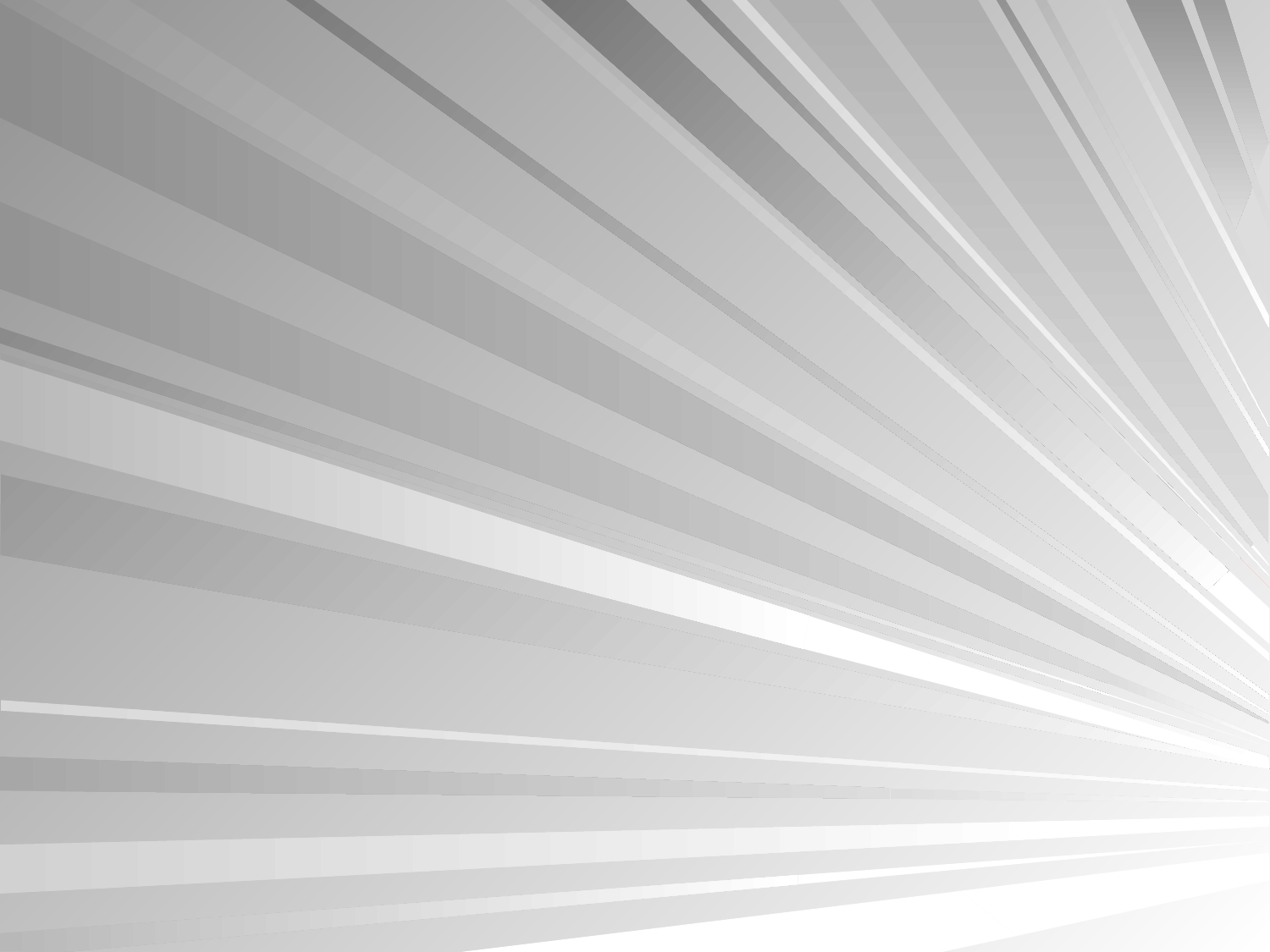

# Plan de travail
Introduction
Généralité
A. L’ensoleillement
Définition de soleil.
B. Système solaire
Les composants du système solaire.
Aperçus historique.
C. Les galaxies
Définition d’une galaxie.
La composition d’une galaxie.